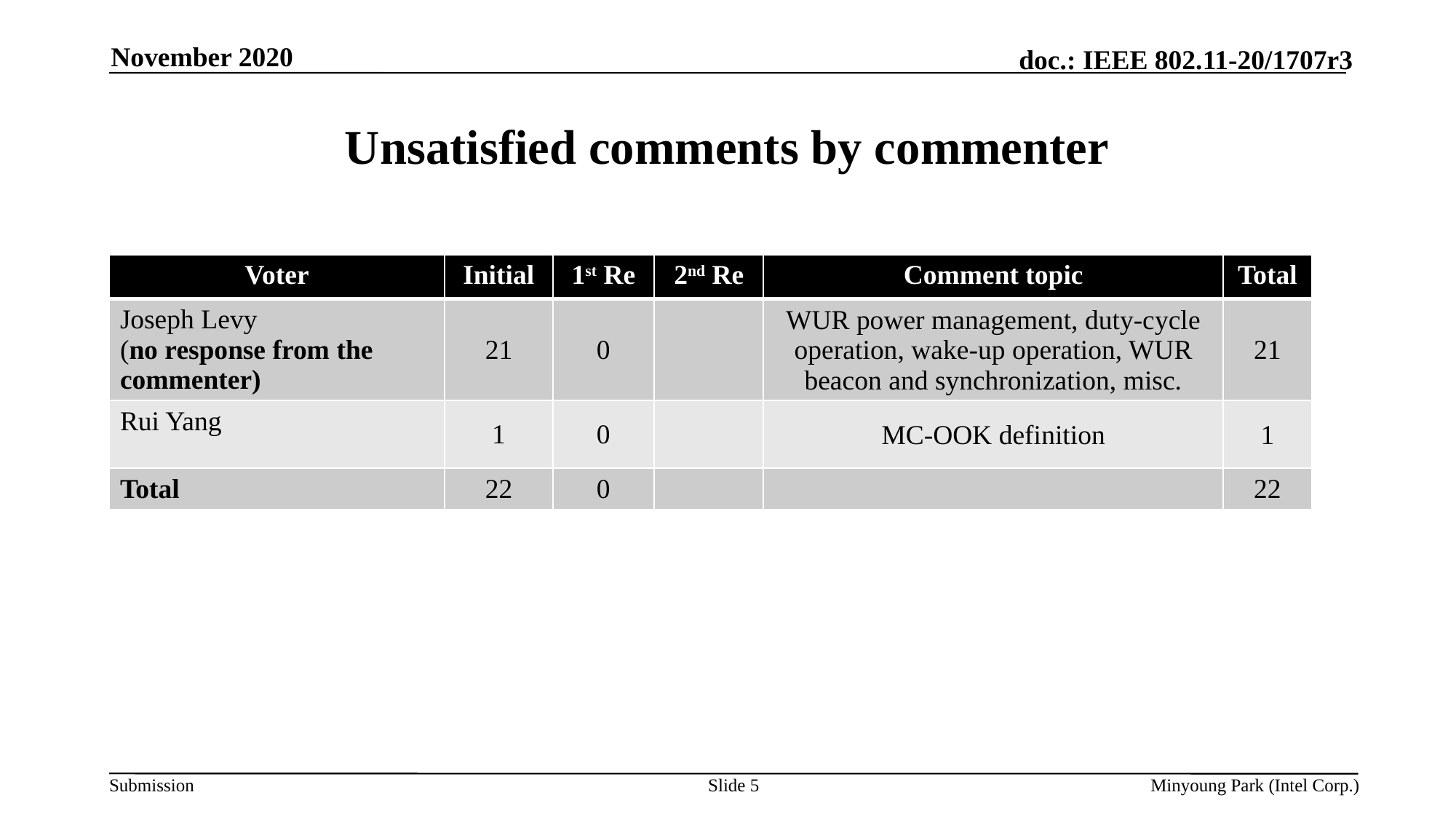

November 2020
# Unsatisfied comments by commenter
| Voter | Initial | 1st Re | 2nd Re | Comment topic | Total |
| --- | --- | --- | --- | --- | --- |
| Joseph Levy (no response from the commenter) | 21 | 0 |  | WUR power management, duty-cycle operation, wake-up operation, WUR beacon and synchronization, misc. | 21 |
| Rui Yang | 1 | 0 |  | MC-OOK definition | 1 |
| Total | 22 | 0 |  |  | 22 |
Slide 5
Minyoung Park (Intel Corp.)